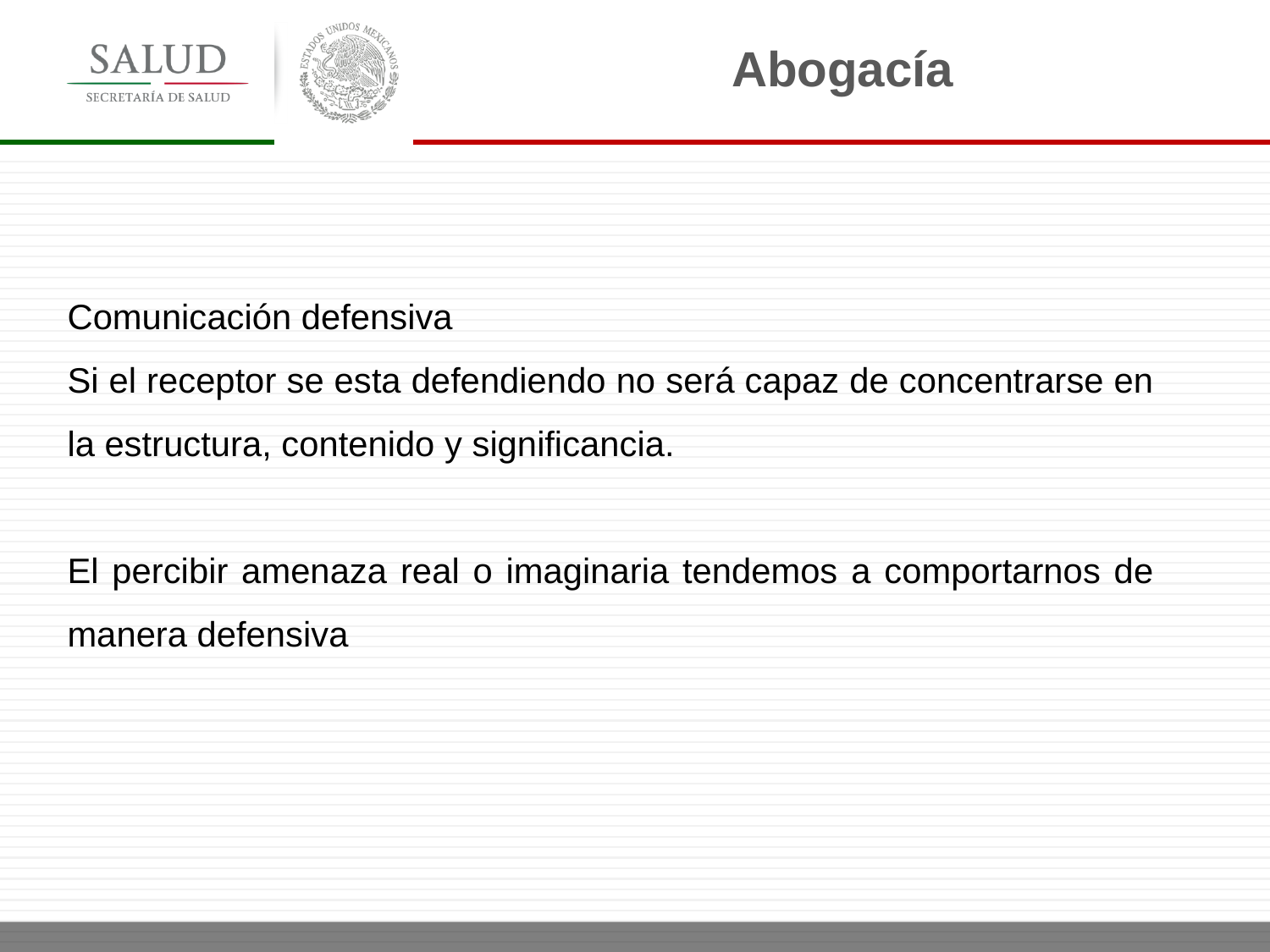

Abogacía
Comunicación defensiva
Si el receptor se esta defendiendo no será capaz de concentrarse en la estructura, contenido y significancia.

El percibir amenaza real o imaginaria tendemos a comportarnos de manera defensiva